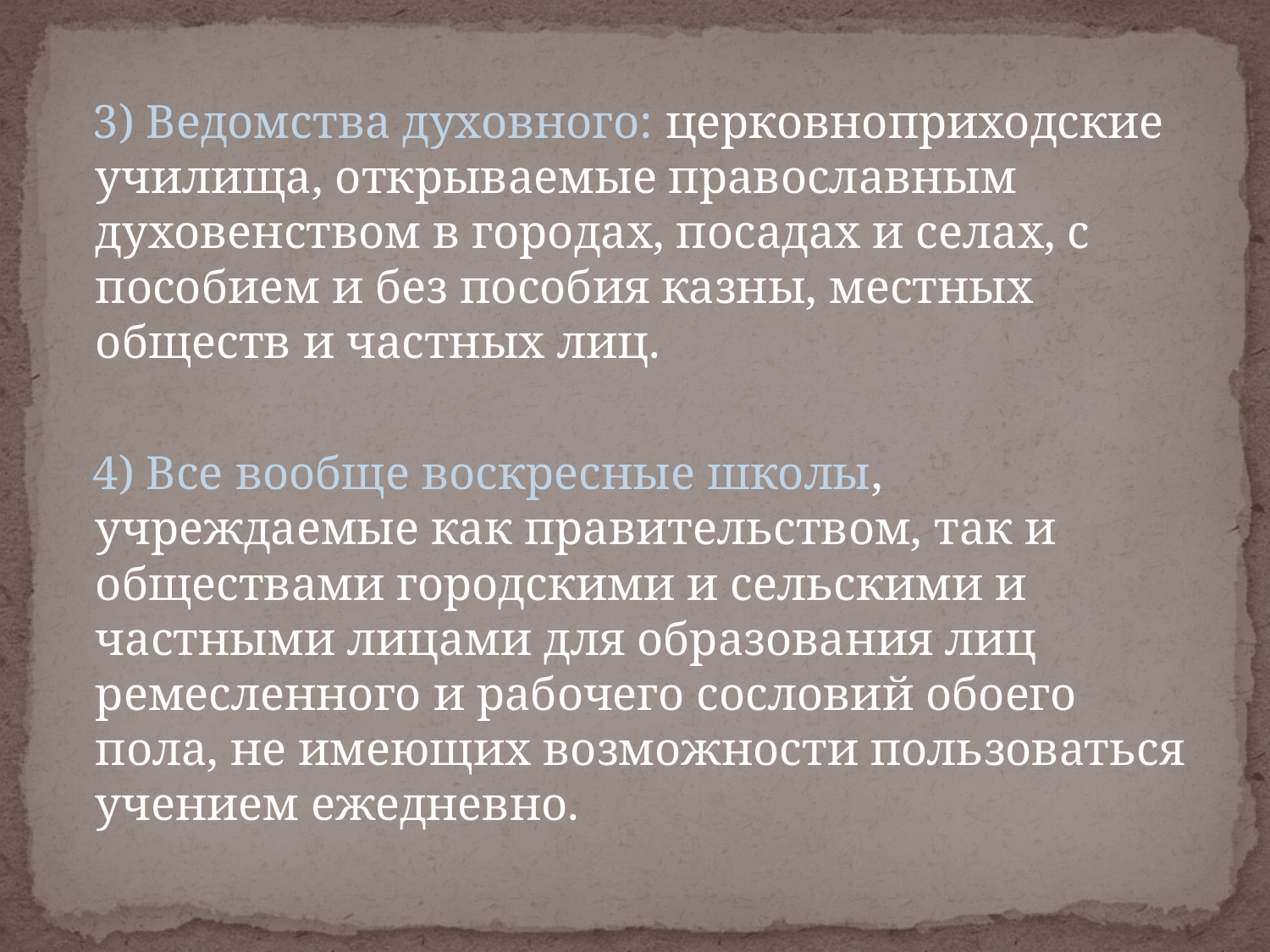

3) Ведомства духовного: церковноприходские училища, открываемые православным духовенством в городах, посадах и селах, с пособием и без пособия казны, местных обществ и частных лиц.

   4) Все вообще воскресные школы, учреждаемые как правительством, так и обществами городскими и сельскими и частными лицами для образования лиц ремесленного и рабочего сословий обоего пола, не имеющих возможности пользоваться учением ежедневно.